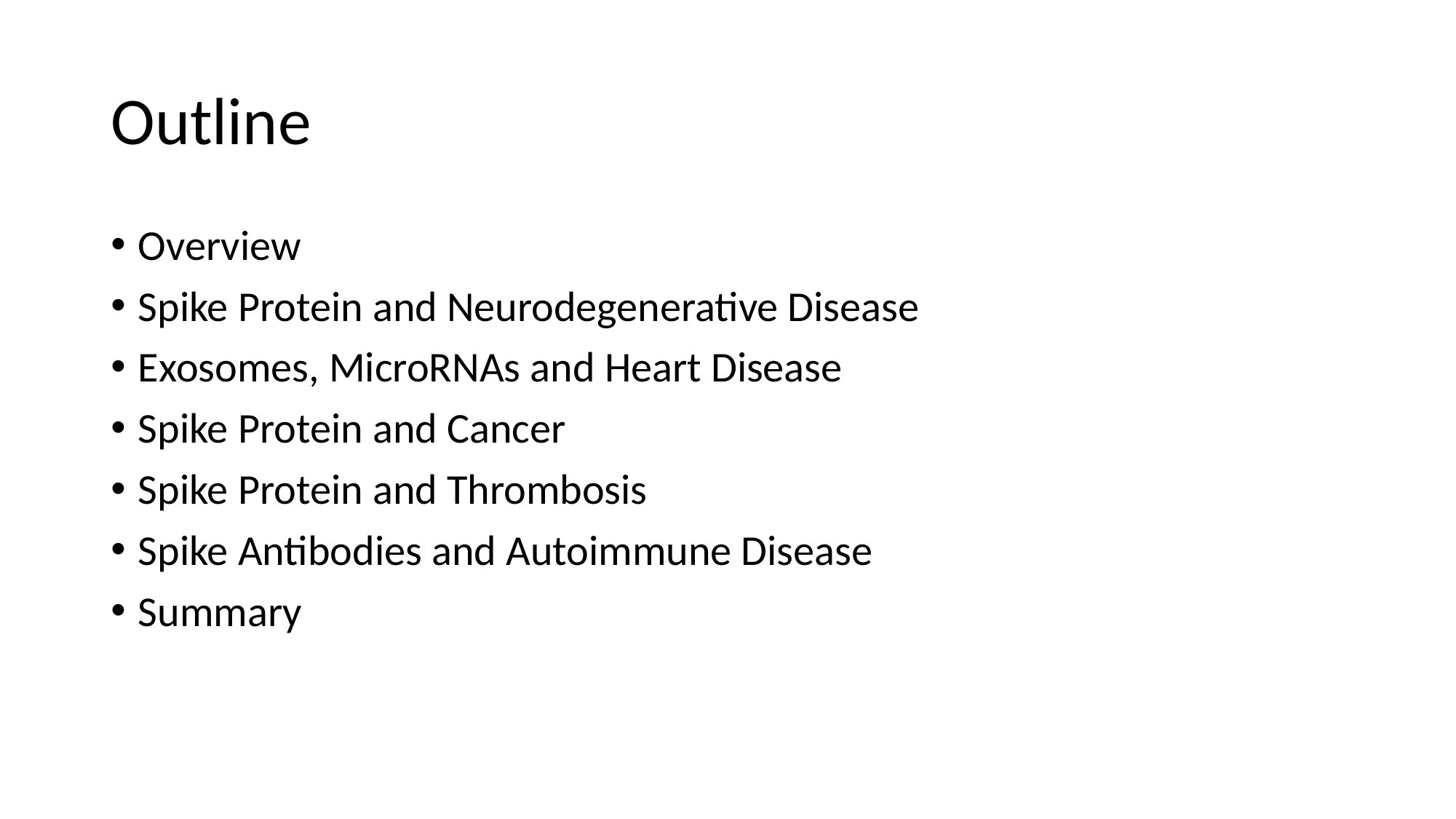

# Outline
Overview
Spike Protein and Neurodegenerative Disease
Exosomes, MicroRNAs and Heart Disease
Spike Protein and Cancer
Spike Protein and Thrombosis
Spike Antibodies and Autoimmune Disease
Summary